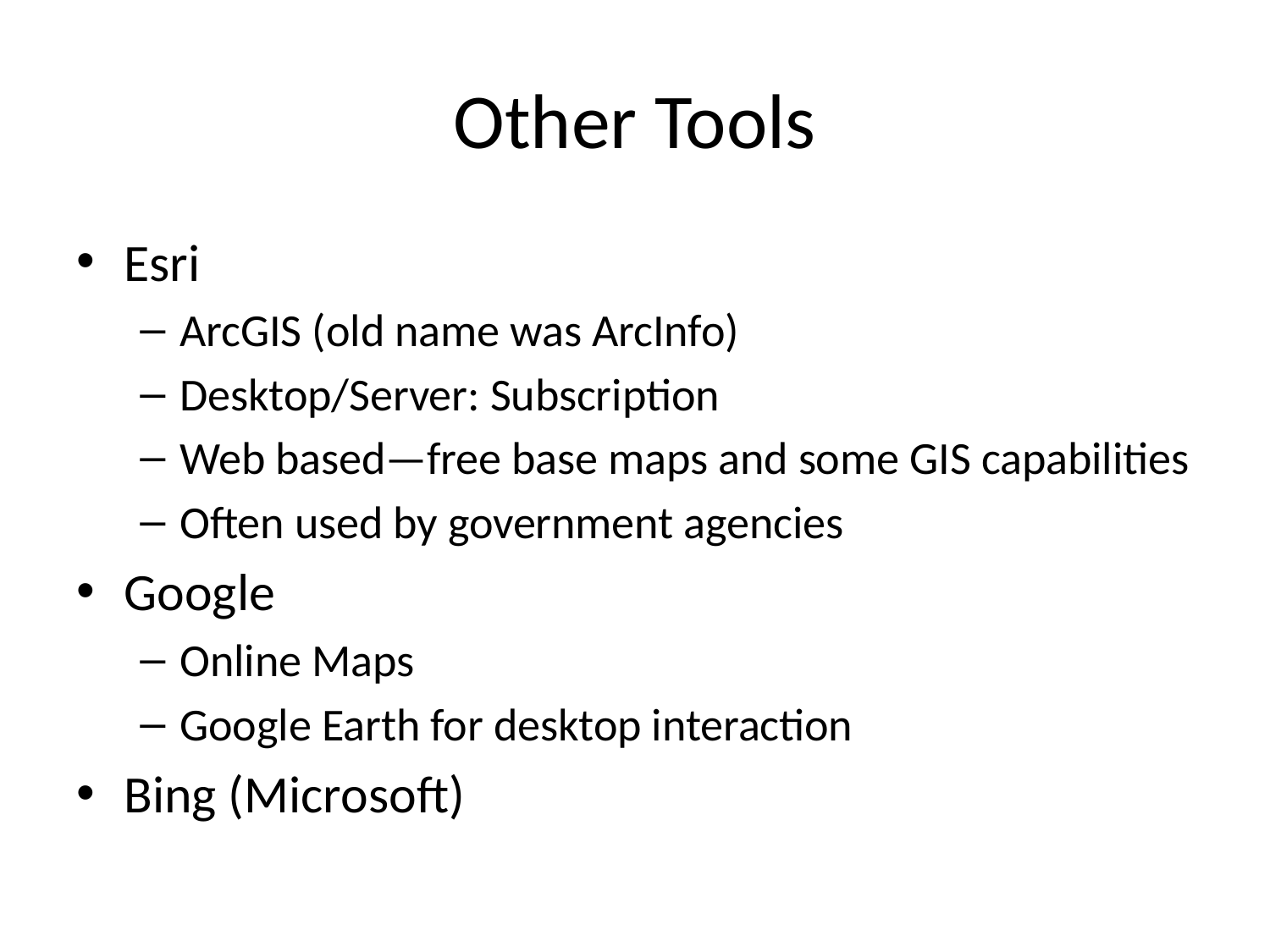

# Other Tools
Esri
ArcGIS (old name was ArcInfo)
Desktop/Server: Subscription
Web based—free base maps and some GIS capabilities
Often used by government agencies
Google
Online Maps
Google Earth for desktop interaction
Bing (Microsoft)